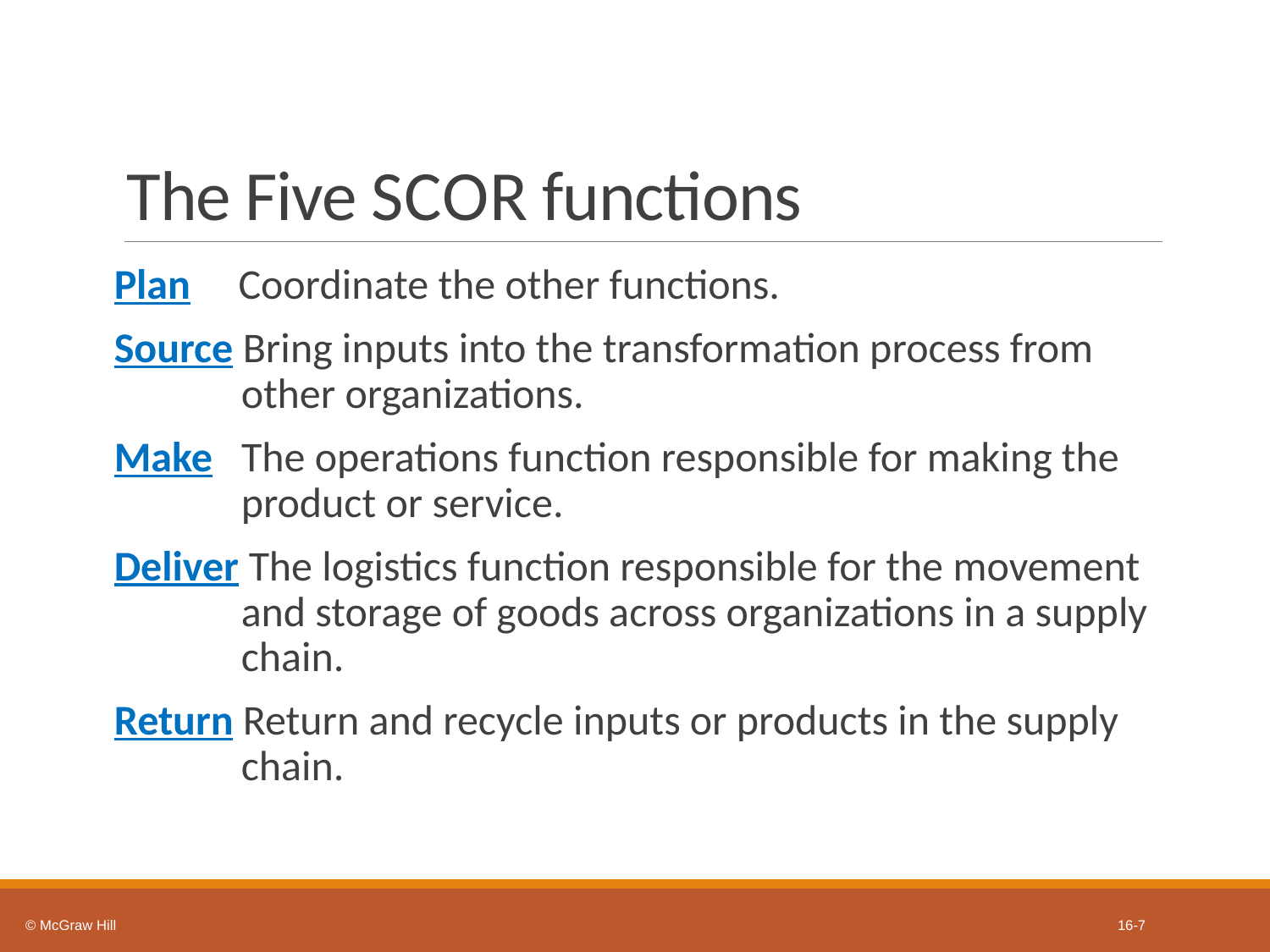

# The Five S C O R functions
Plan     Coordinate the other functions.
Source Bring inputs into the transformation process from other organizations.
Make   The operations function responsible for making the product or service.
Deliver The logistics function responsible for the movement and storage of goods across organizations in a supply chain.
Return Return and recycle inputs or products in the supply chain.